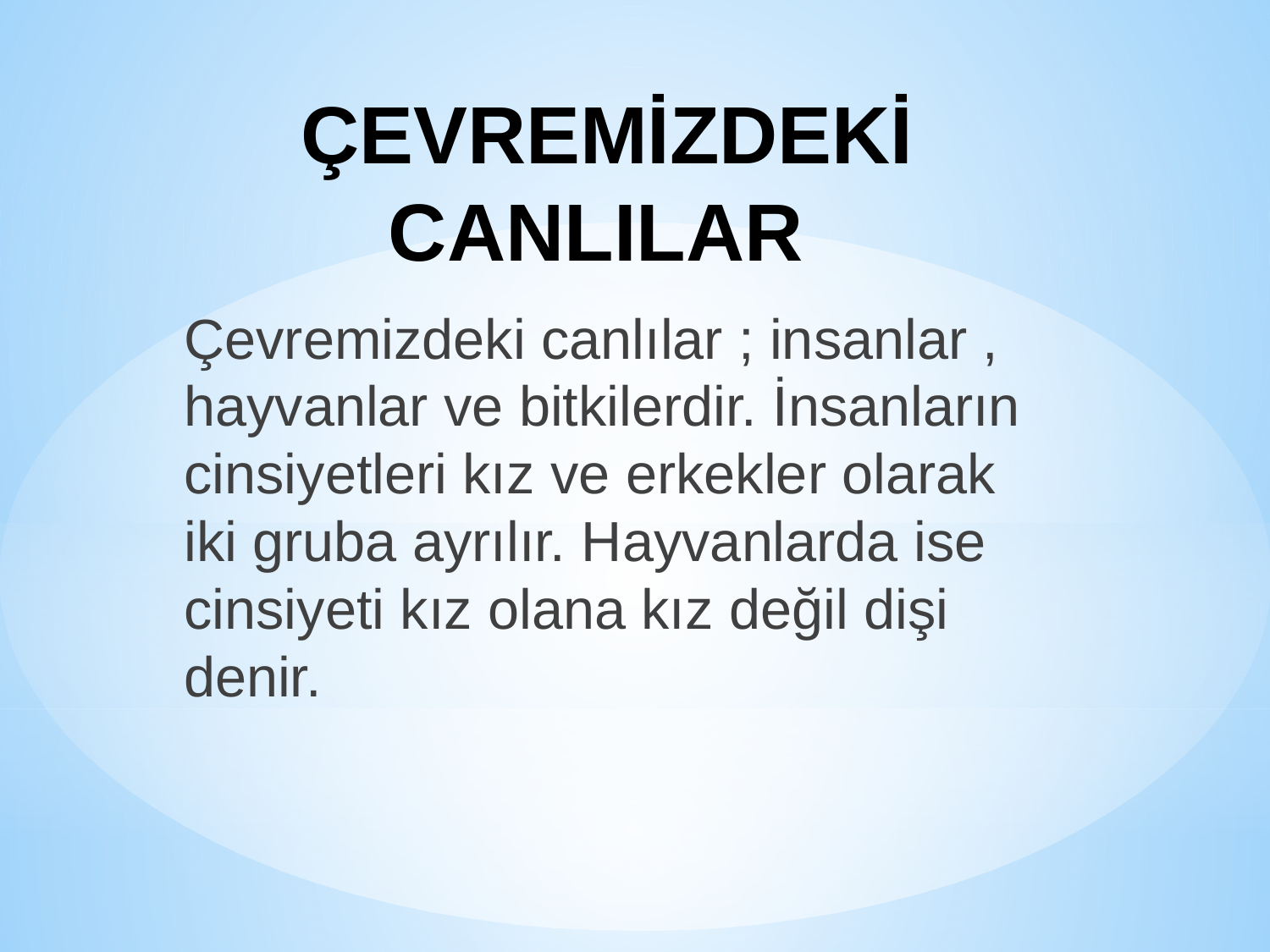

# ÇEVREMİZDEKİ CANLILAR
Çevremizdeki canlılar ; insanlar , hayvanlar ve bitkilerdir. İnsanların cinsiyetleri kız ve erkekler olarak iki gruba ayrılır. Hayvanlarda ise cinsiyeti kız olana kız değil dişi denir.